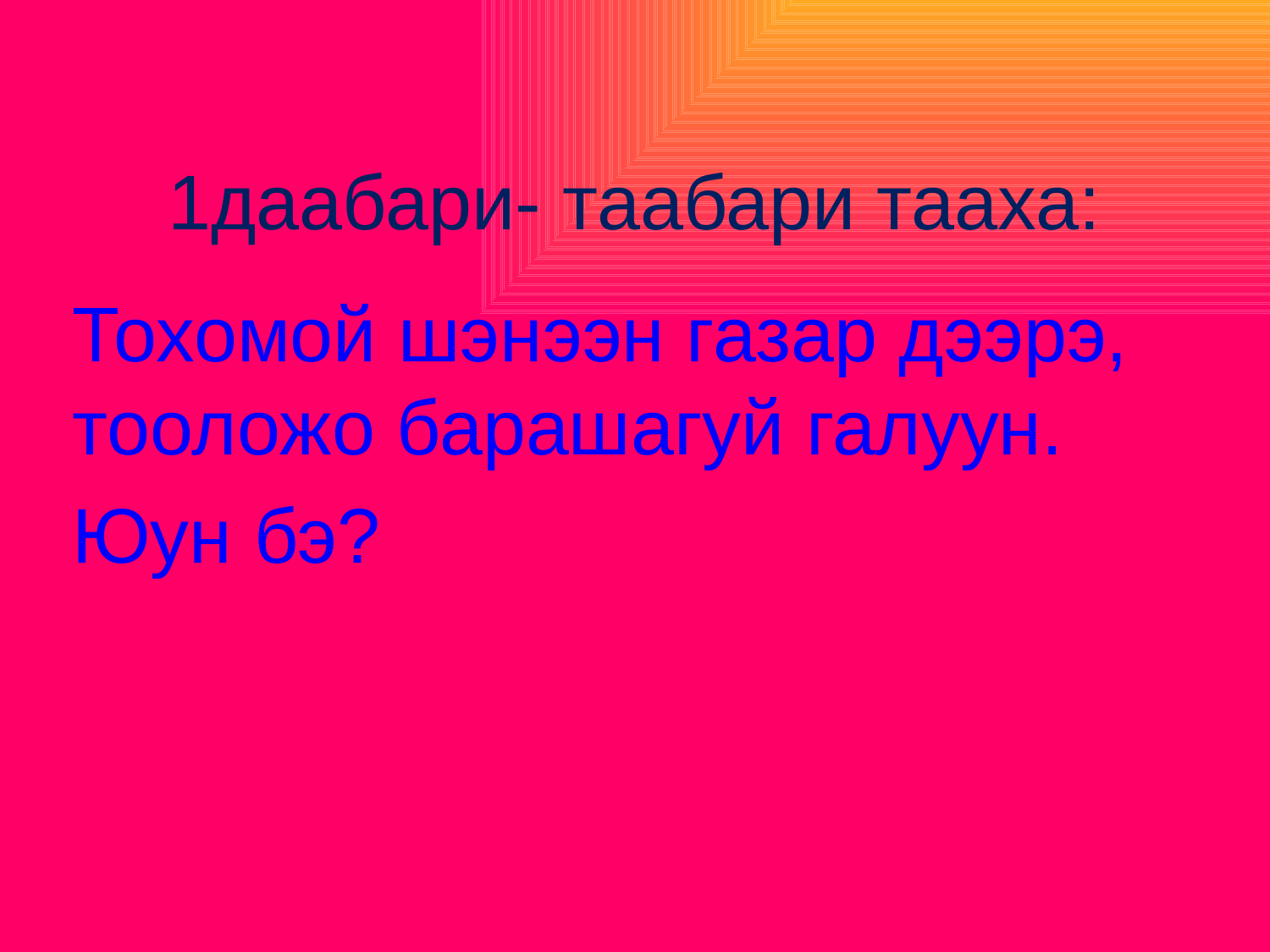

# 1даабари- таабари тааха:
Тохомой шэнээн газар дээрэ, тооложо барашагуй галуун.
Юун бэ?